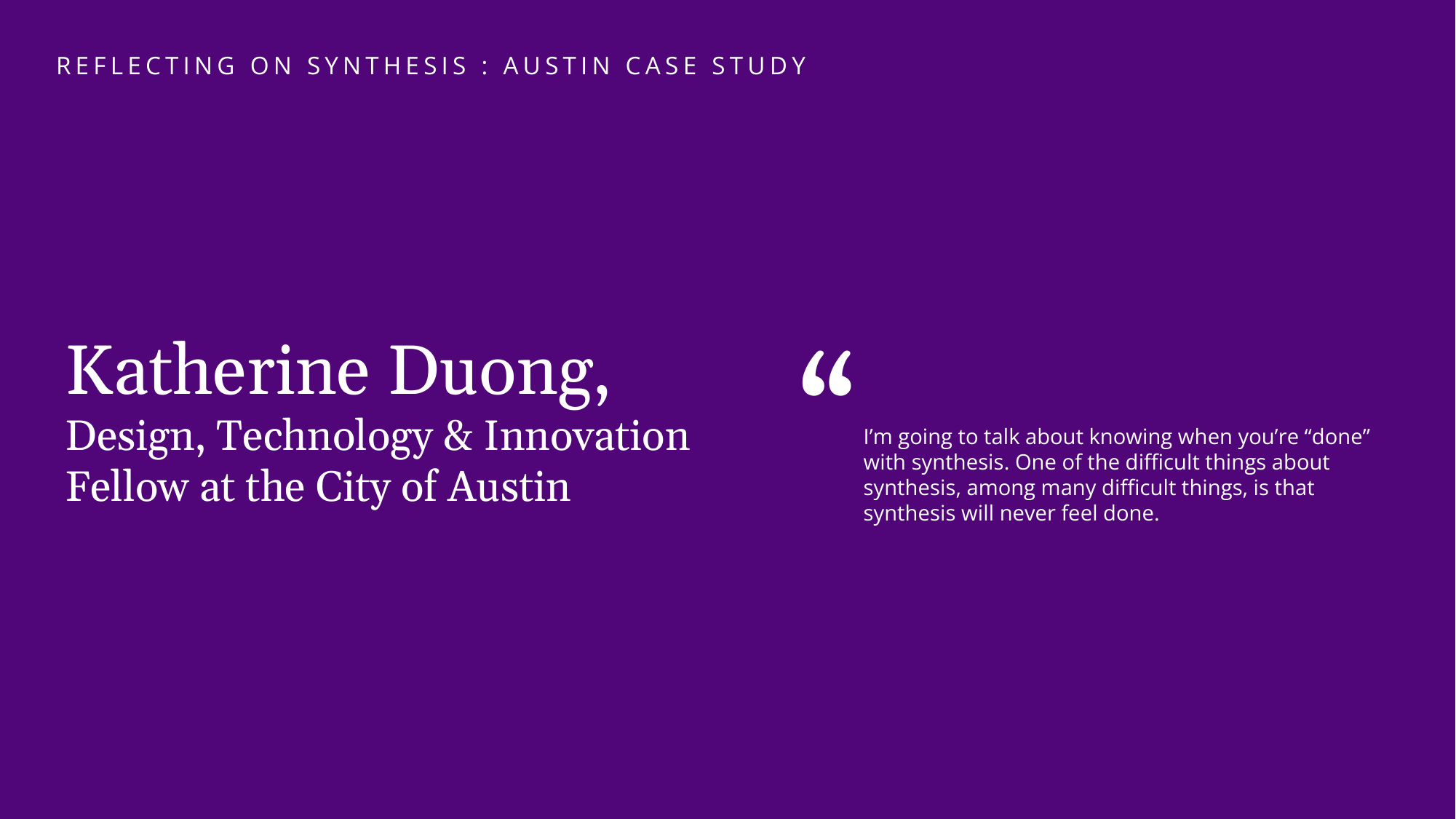

REFLECTING ON SYNTHESIS : AUSTIN CASE STUDY
Katherine Duong,
Design, Technology & Innovation Fellow at the City of Austin
“
I’m going to talk about knowing when you’re “done” with synthesis. One of the difficult things about synthesis, among many difficult things, is that synthesis will never feel done.